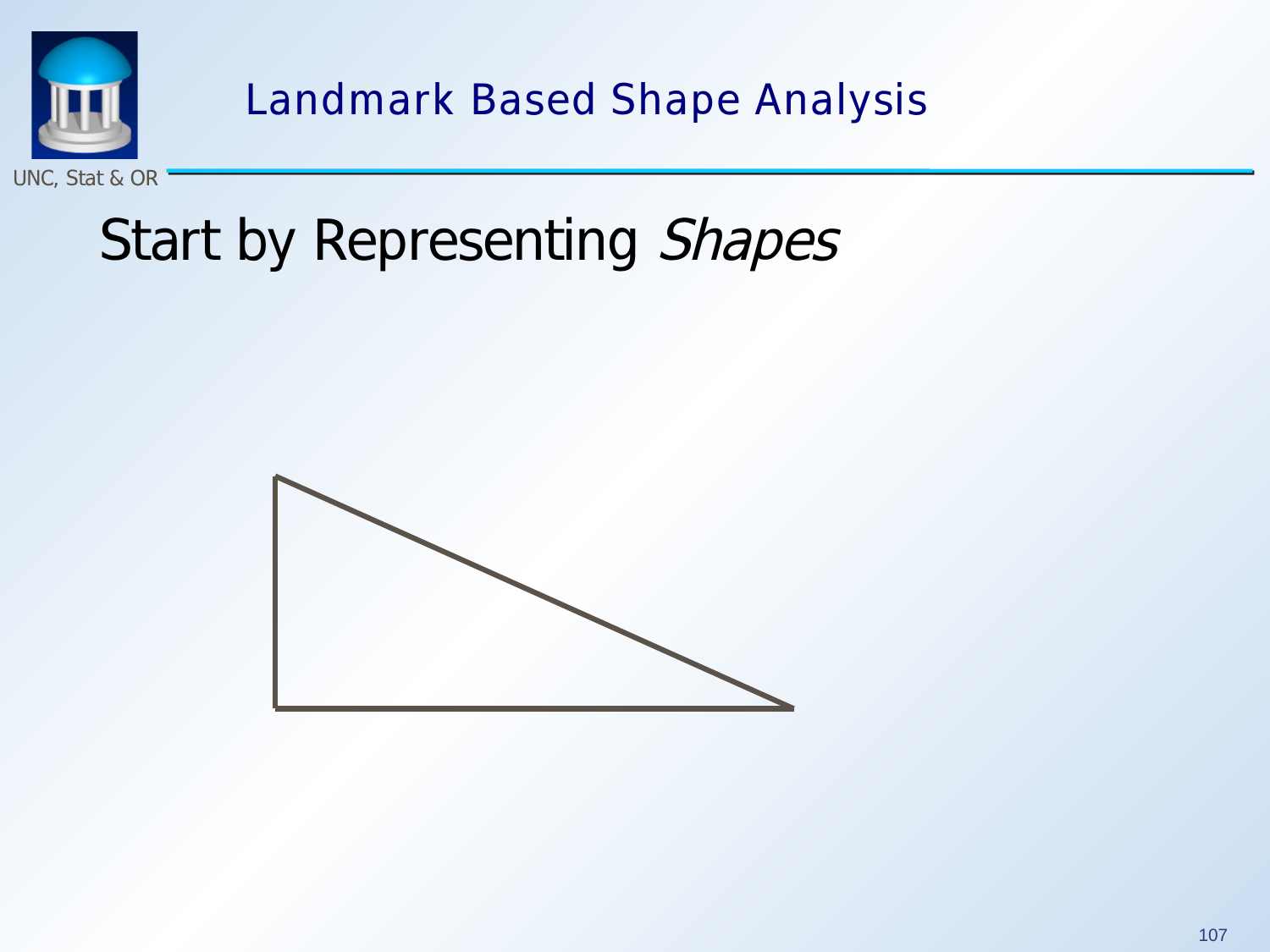

# Landmark Based Shape Analysis
Start by Representing Shapes